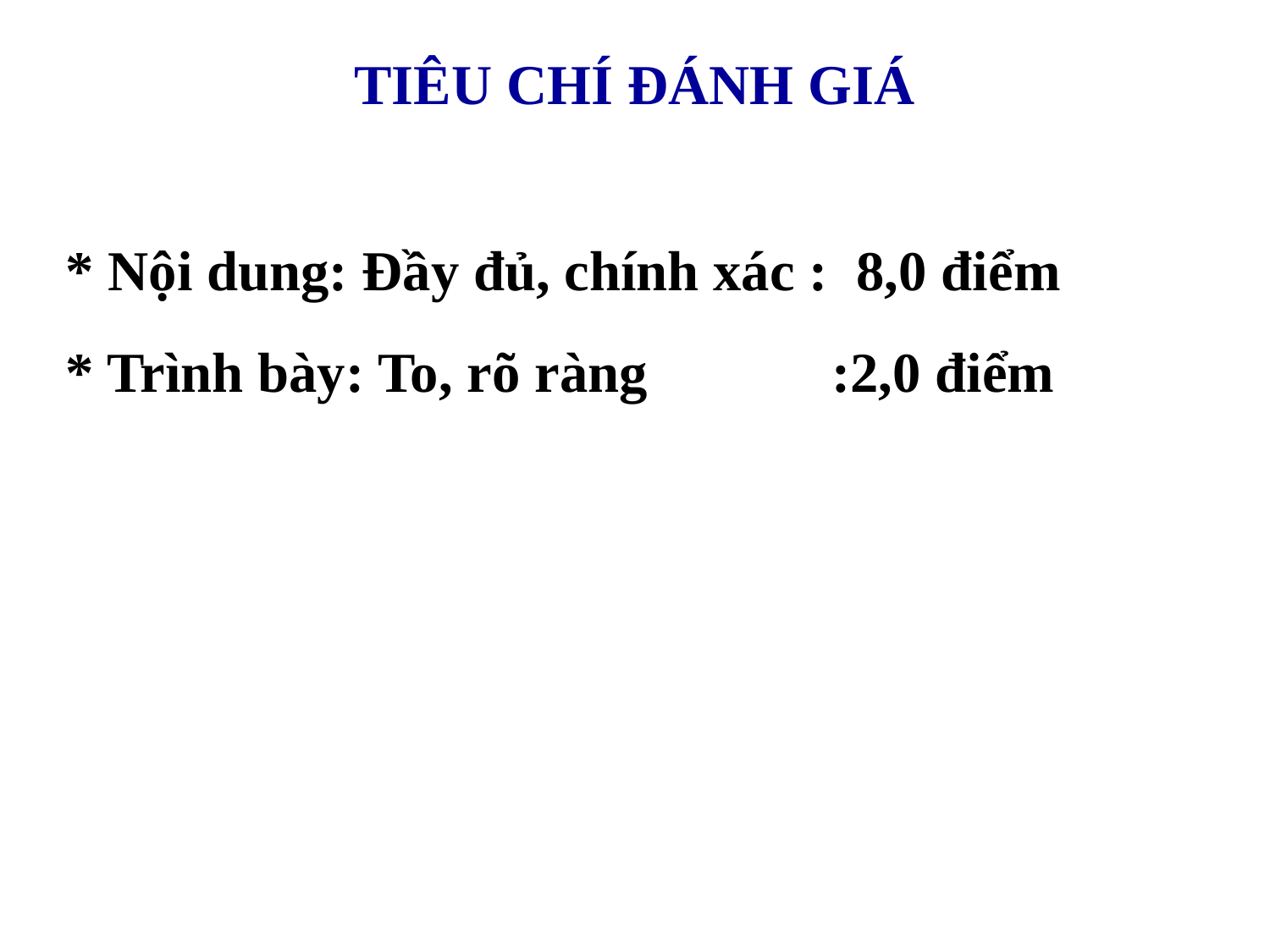

TIÊU CHÍ ĐÁNH GIÁ
* Nội dung: Đầy đủ, chính xác :  8,0 điểm
* Trình bày: To, rõ ràng             :2,0 điểm